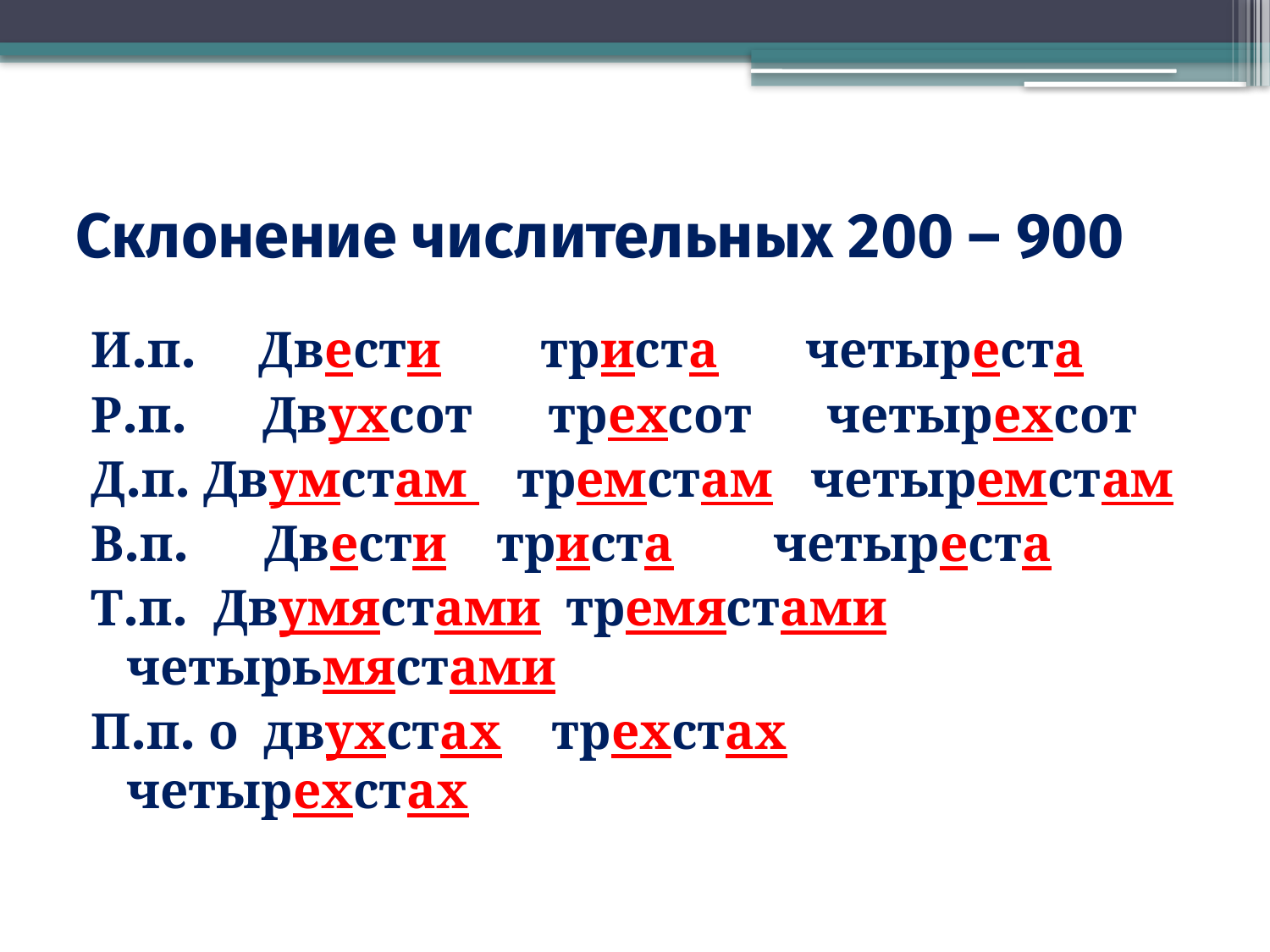

# Склонение числительных 200 – 900
И.п.     Двести        триста       четыреста
Р.п.      Двухсот      трехсот      четырехсот
Д.п. Двумстам    тремстам   четыремстам
В.п.      Двести    триста        четыреста
Т.п.  Двумястами  тремястами четырьмястами
П.п. о  двухстах    трехстах      четырехстах